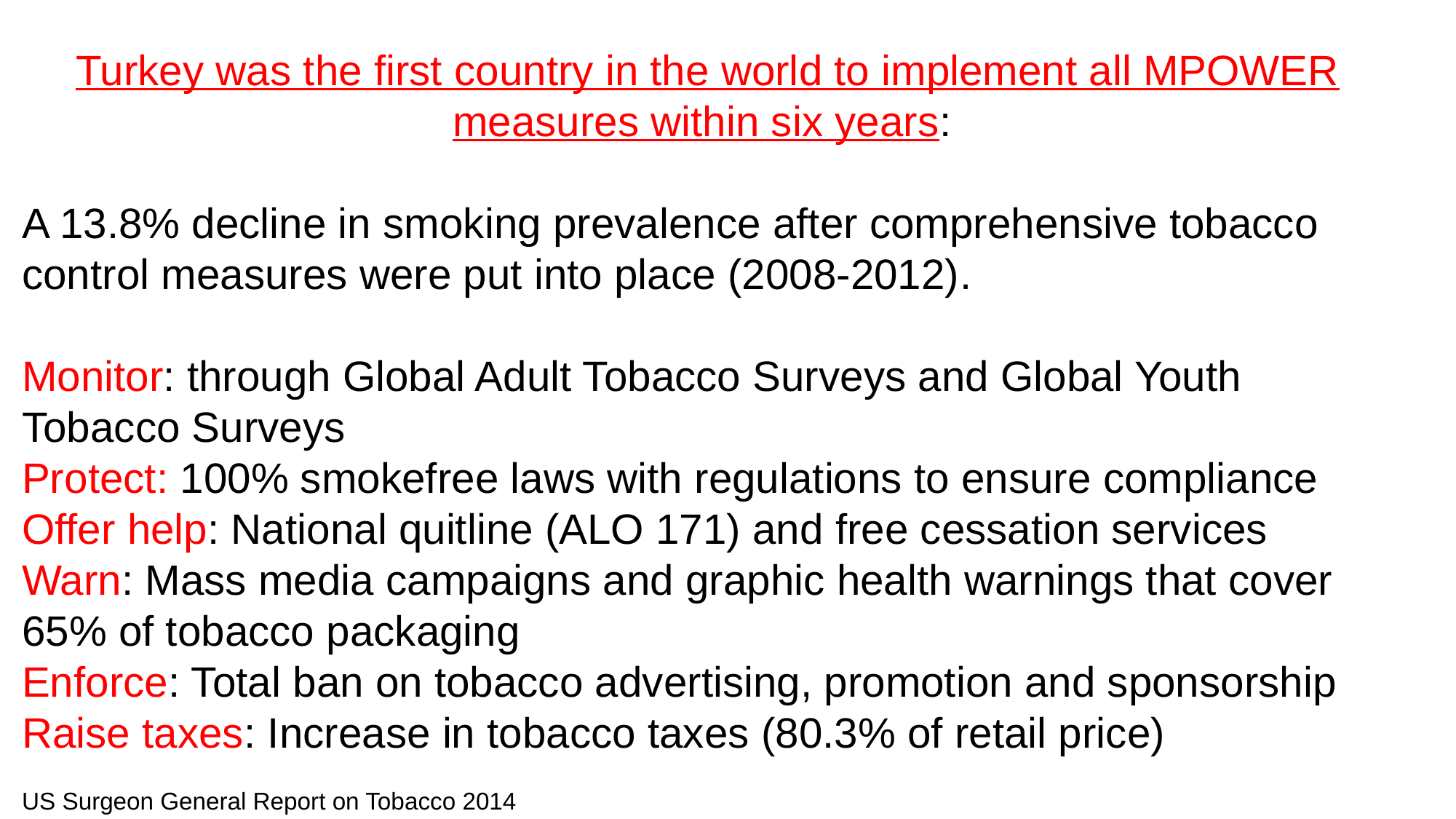

Turkey was the first country in the world to implement all MPOWER measures within six years:

A 13.8% decline in smoking prevalence after comprehensive tobacco control measures were put into place (2008-2012).

Monitor: through Global Adult Tobacco Surveys and Global Youth Tobacco Surveys
Protect: 100% smokefree laws with regulations to ensure compliance
Offer help: National quitline (ALO 171) and free cessation services
Warn: Mass media campaigns and graphic health warnings that cover 65% of tobacco packaging
Enforce: Total ban on tobacco advertising, promotion and sponsorship
Raise taxes: Increase in tobacco taxes (80.3% of retail price)

US Surgeon General Report on Tobacco 2014